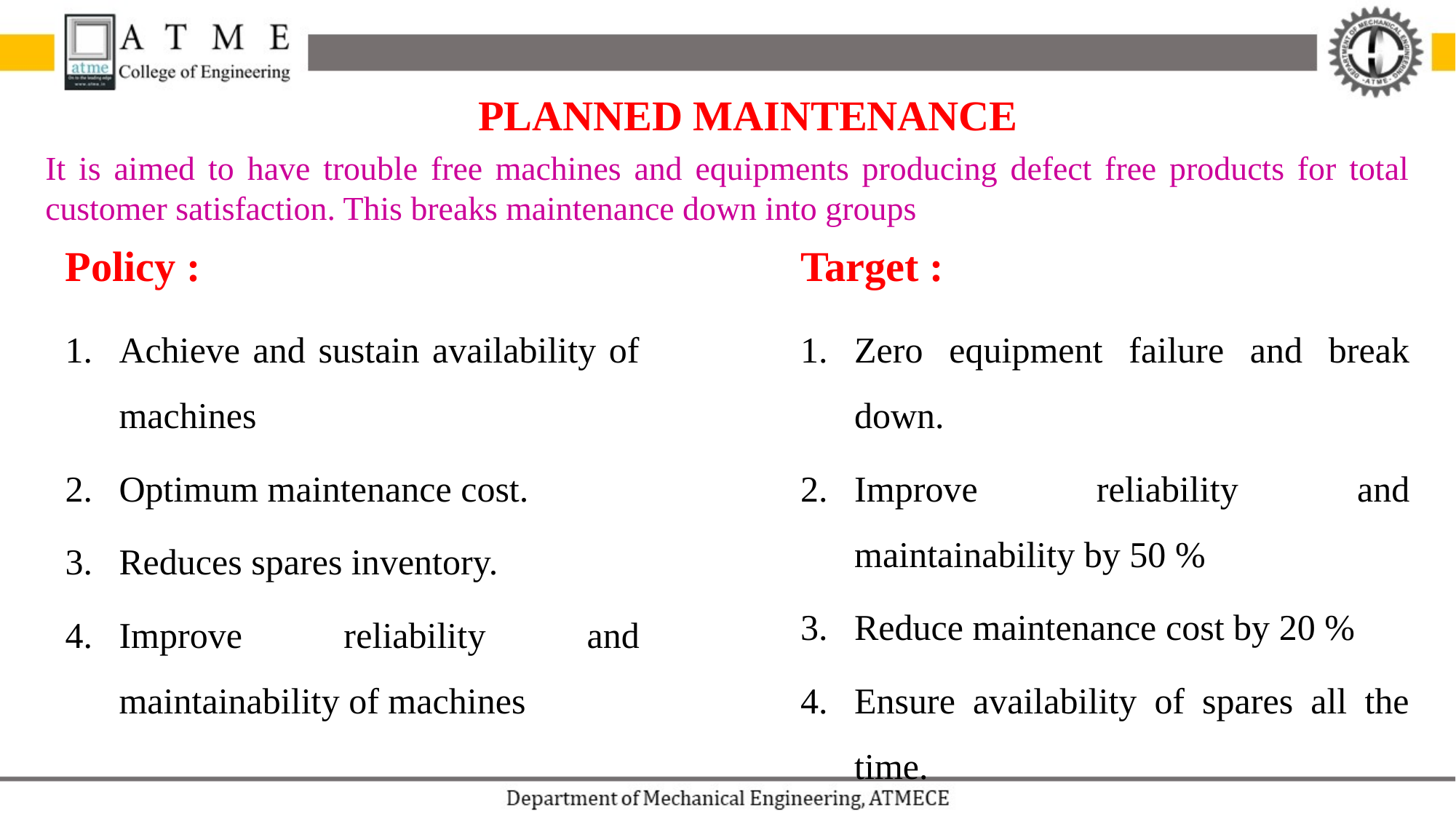

PLANNED MAINTENANCE
It is aimed to have trouble free machines and equipments producing defect free products for total customer satisfaction. This breaks maintenance down into groups
Policy :
Achieve and sustain availability of machines
Optimum maintenance cost.
Reduces spares inventory.
Improve reliability and maintainability of machines
Target :
Zero equipment failure and break down.
Improve reliability and maintainability by 50 %
Reduce maintenance cost by 20 %
Ensure availability of spares all the time.